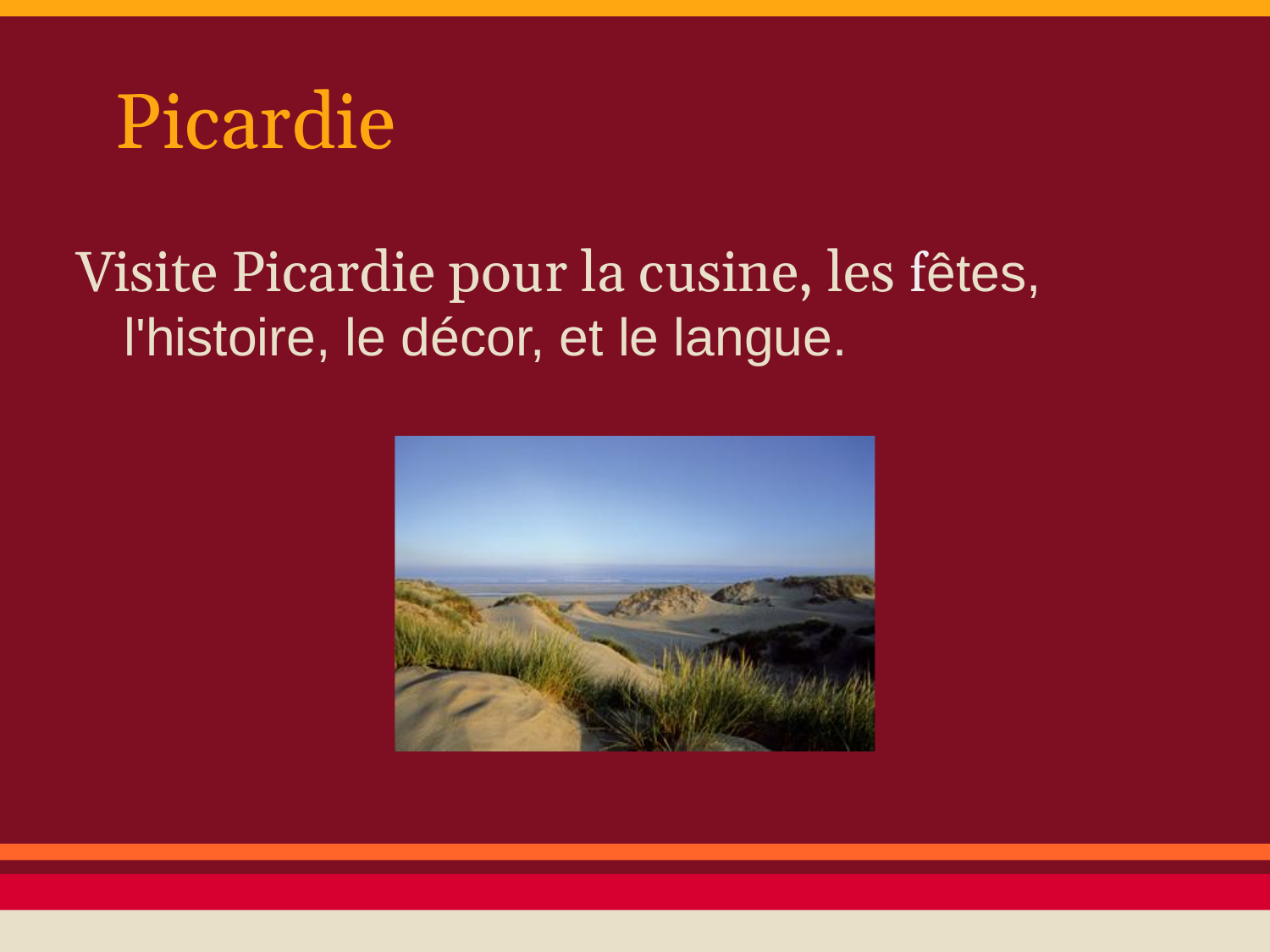

# Picardie
Visite Picardie pour la cusine, les fêtes, l'histoire, le décor, et le langue.